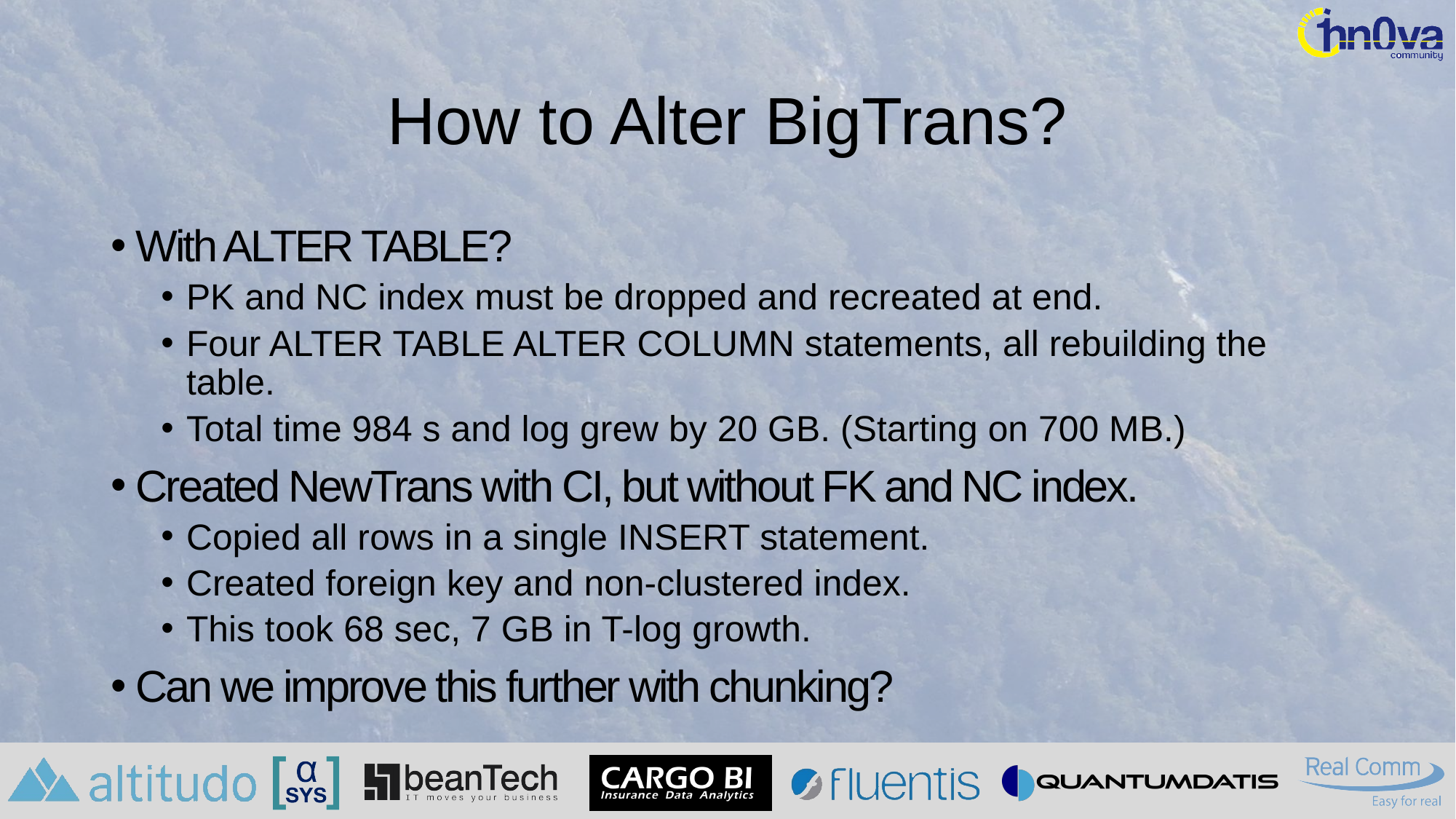

# How to Alter BigTrans?
With ALTER TABLE?
PK and NC index must be dropped and recreated at end.
Four ALTER TABLE ALTER COLUMN statements, all rebuilding the table.
Total time 984 s and log grew by 20 GB. (Starting on 700 MB.)
Created NewTrans with CI, but without FK and NC index.
Copied all rows in a single INSERT statement.
Created foreign key and non-clustered index.
This took 68 sec, 7 GB in T-log growth.
Can we improve this further with chunking?